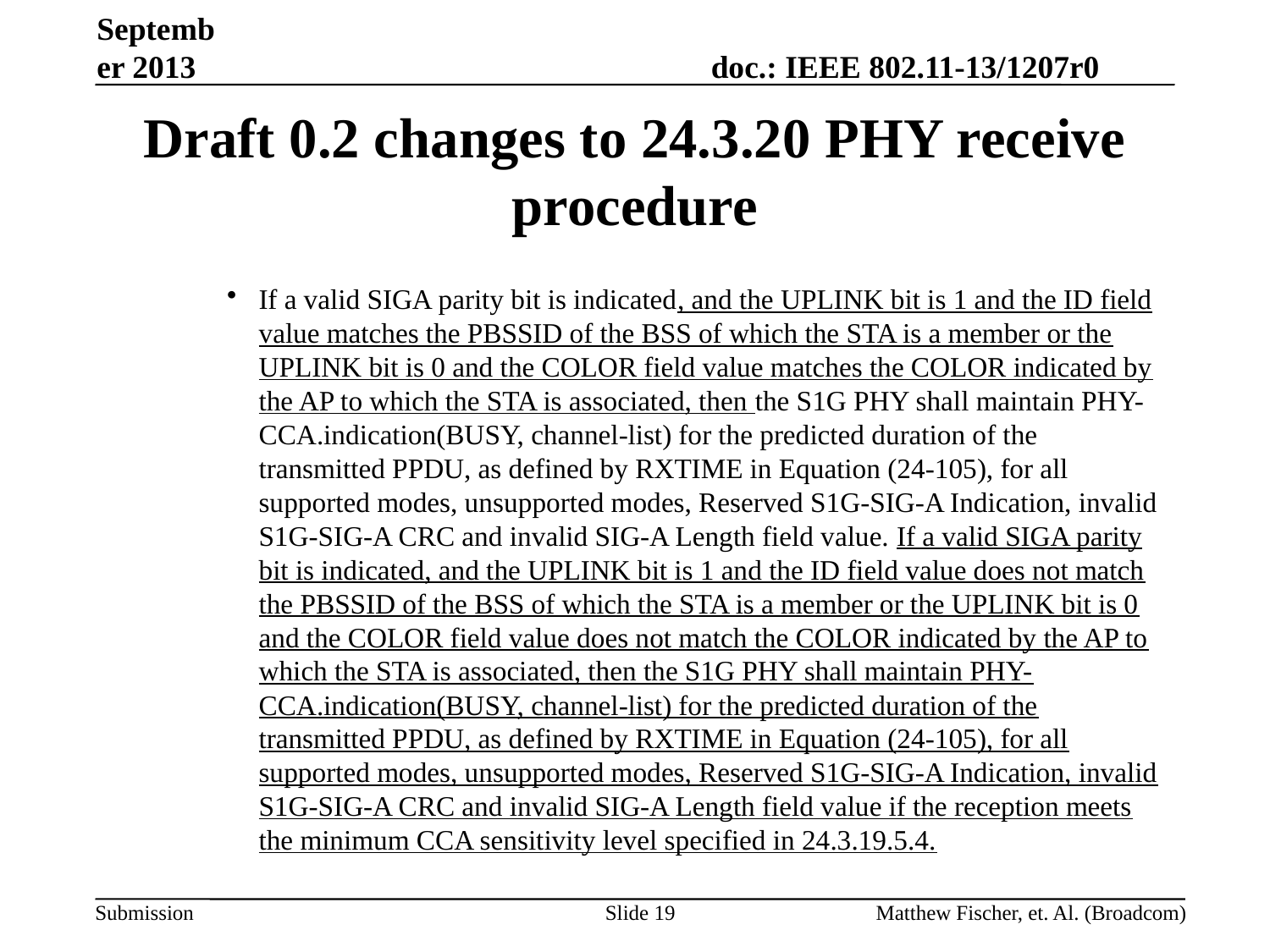

September 2013
# Draft 0.2 changes to 24.3.20 PHY receive procedure
If a valid SIGA parity bit is indicated, and the UPLINK bit is 1 and the ID field value matches the PBSSID of the BSS of which the STA is a member or the UPLINK bit is 0 and the COLOR field value matches the COLOR indicated by the AP to which the STA is associated, then the S1G PHY shall maintain PHY-CCA.indication(BUSY, channel-list) for the predicted duration of the transmitted PPDU, as defined by RXTIME in Equation (24-105), for all supported modes, unsupported modes, Reserved S1G-SIG-A Indication, invalid S1G-SIG-A CRC and invalid SIG-A Length field value. If a valid SIGA parity bit is indicated, and the UPLINK bit is 1 and the ID field value does not match the PBSSID of the BSS of which the STA is a member or the UPLINK bit is 0 and the COLOR field value does not match the COLOR indicated by the AP to which the STA is associated, then the S1G PHY shall maintain PHY-CCA.indication(BUSY, channel-list) for the predicted duration of the transmitted PPDU, as defined by RXTIME in Equation (24-105), for all supported modes, unsupported modes, Reserved S1G-SIG-A Indication, invalid S1G-SIG-A CRC and invalid SIG-A Length field value if the reception meets the minimum CCA sensitivity level specified in 24.3.19.5.4.
Slide 19
Matthew Fischer, et. Al. (Broadcom)